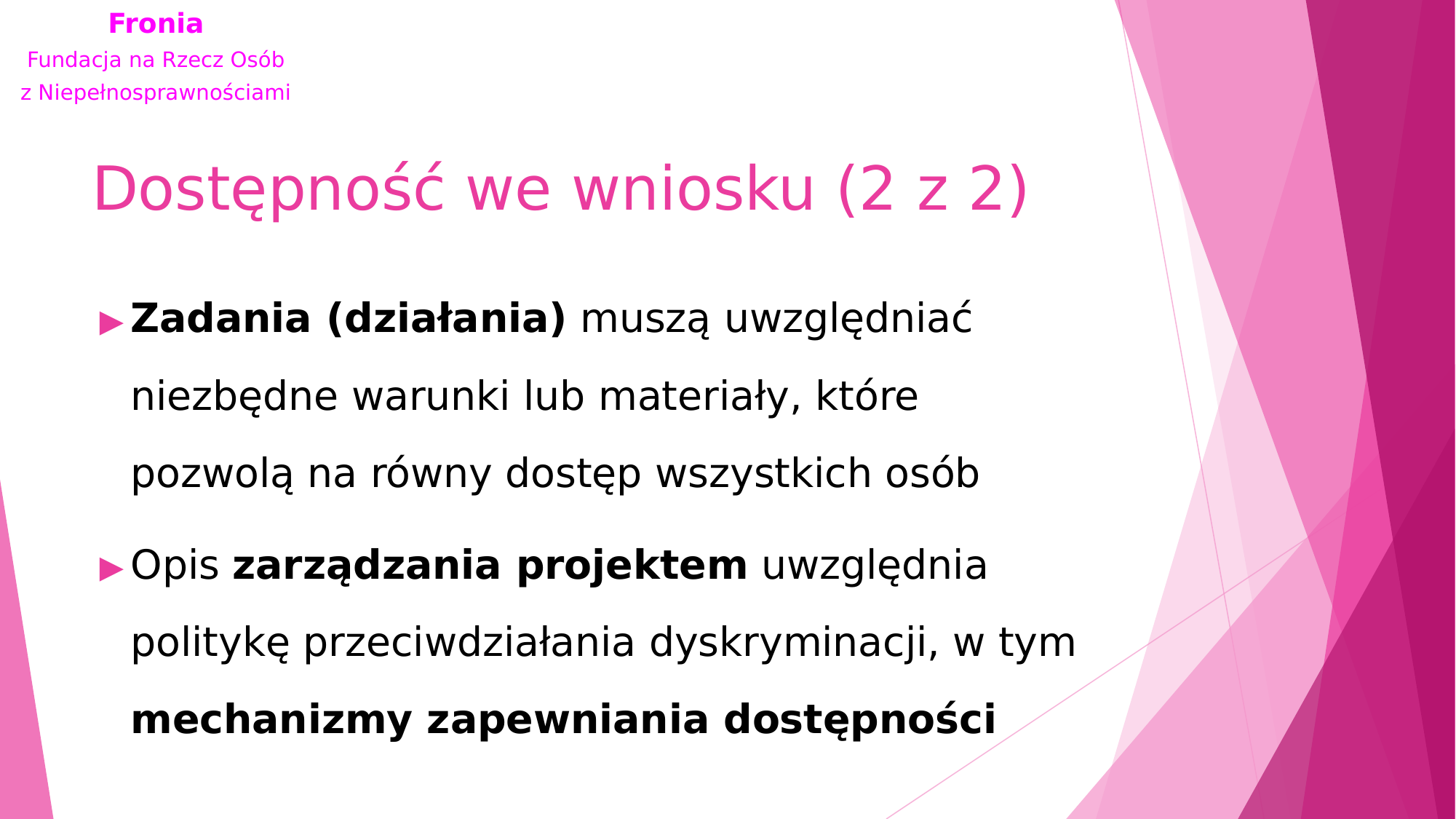

# Dostępność we wniosku (2 z 2)
Zadania (działania) muszą uwzględniać niezbędne warunki lub materiały, które pozwolą na równy dostęp wszystkich osób
Opis zarządzania projektem uwzględnia politykę przeciwdziałania dyskryminacji, w tym mechanizmy zapewniania dostępności